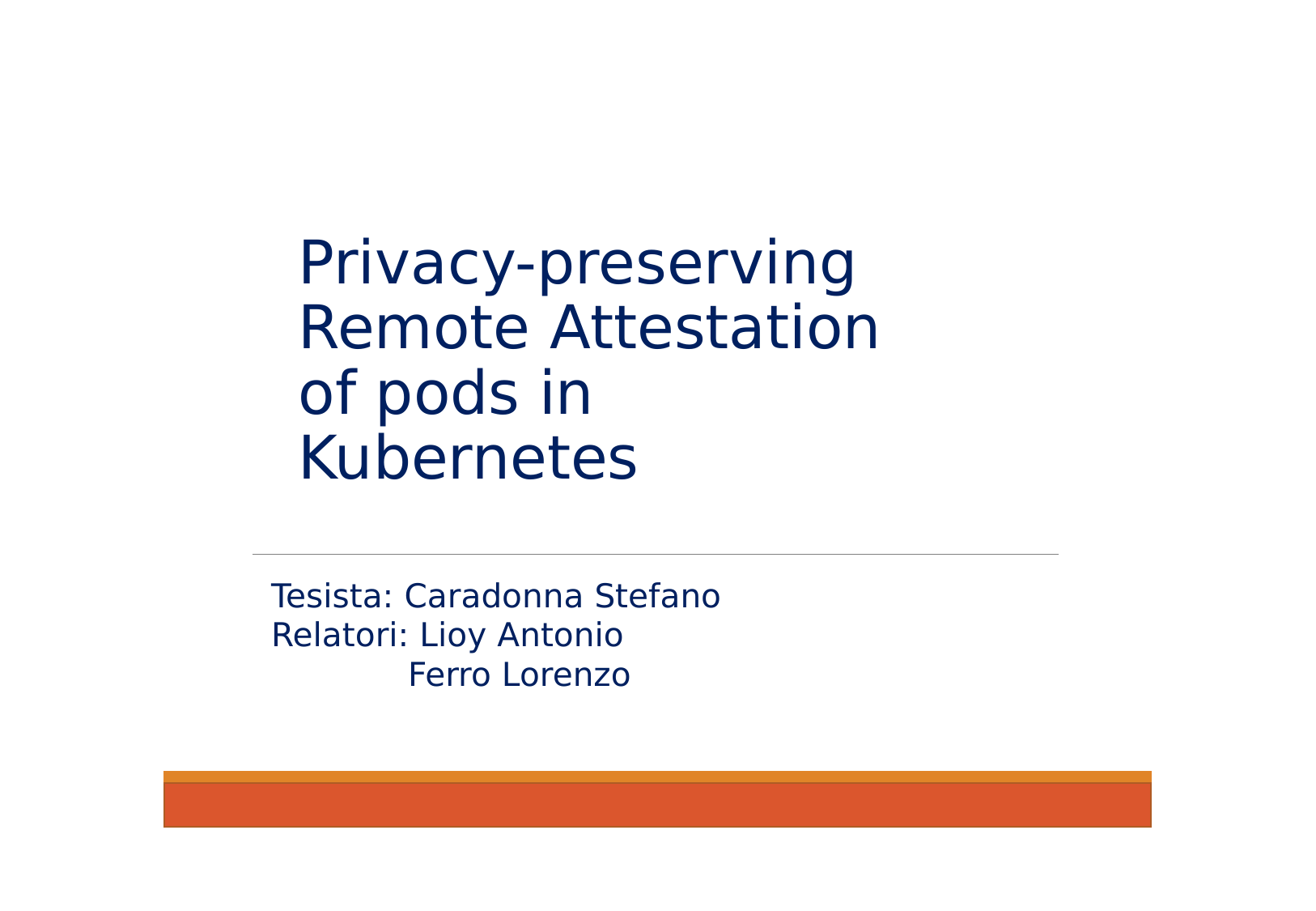

# Privacy-preserving Remote Attestation of pods in Kubernetes
Tesista: Caradonna Stefano
Relatori: Lioy Antonio
             Ferro Lorenzo